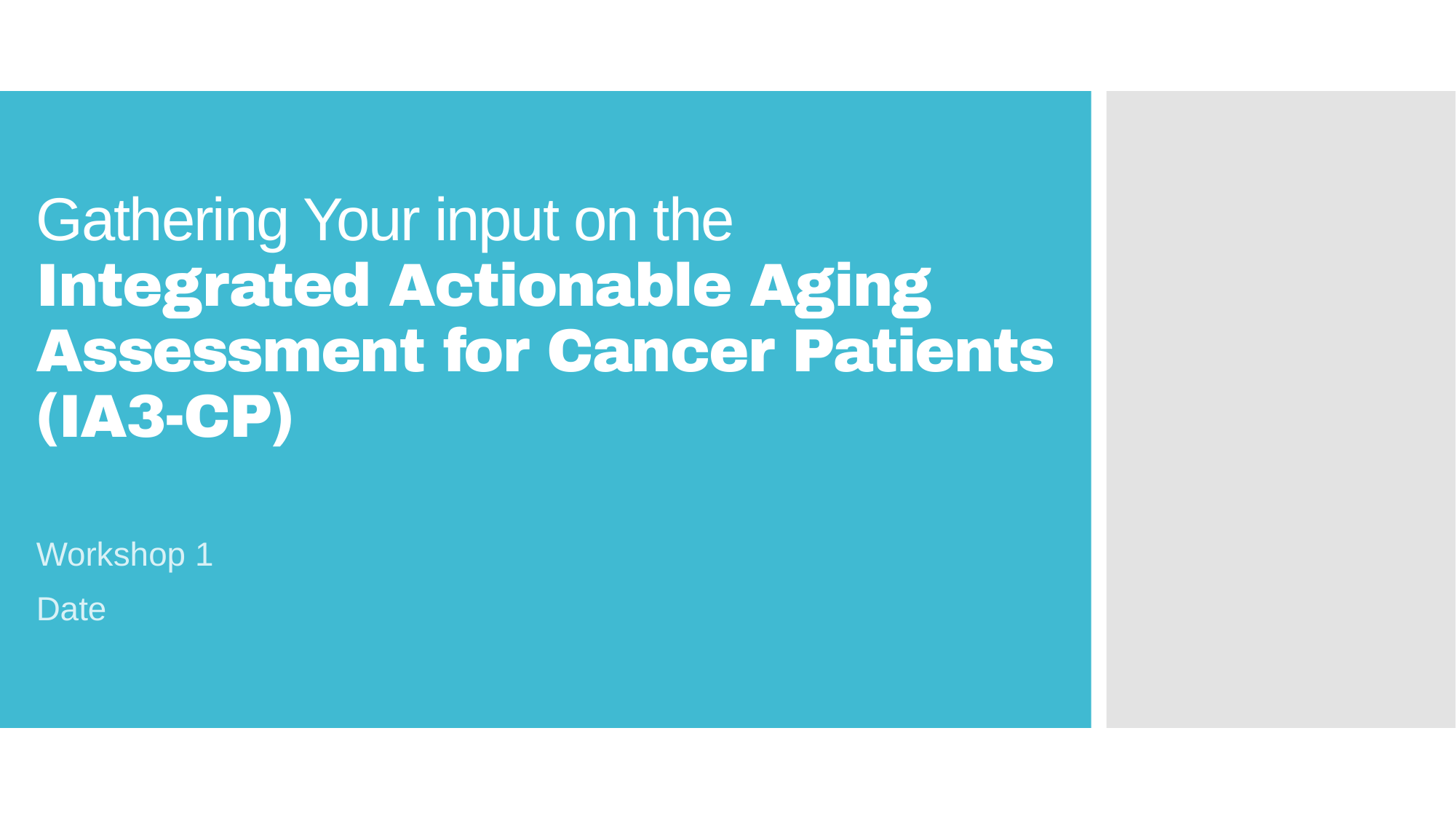

# Gathering Your input on the Integrated Actionable Aging Assessment for Cancer Patients (IA3-CP)
Workshop 1
Date